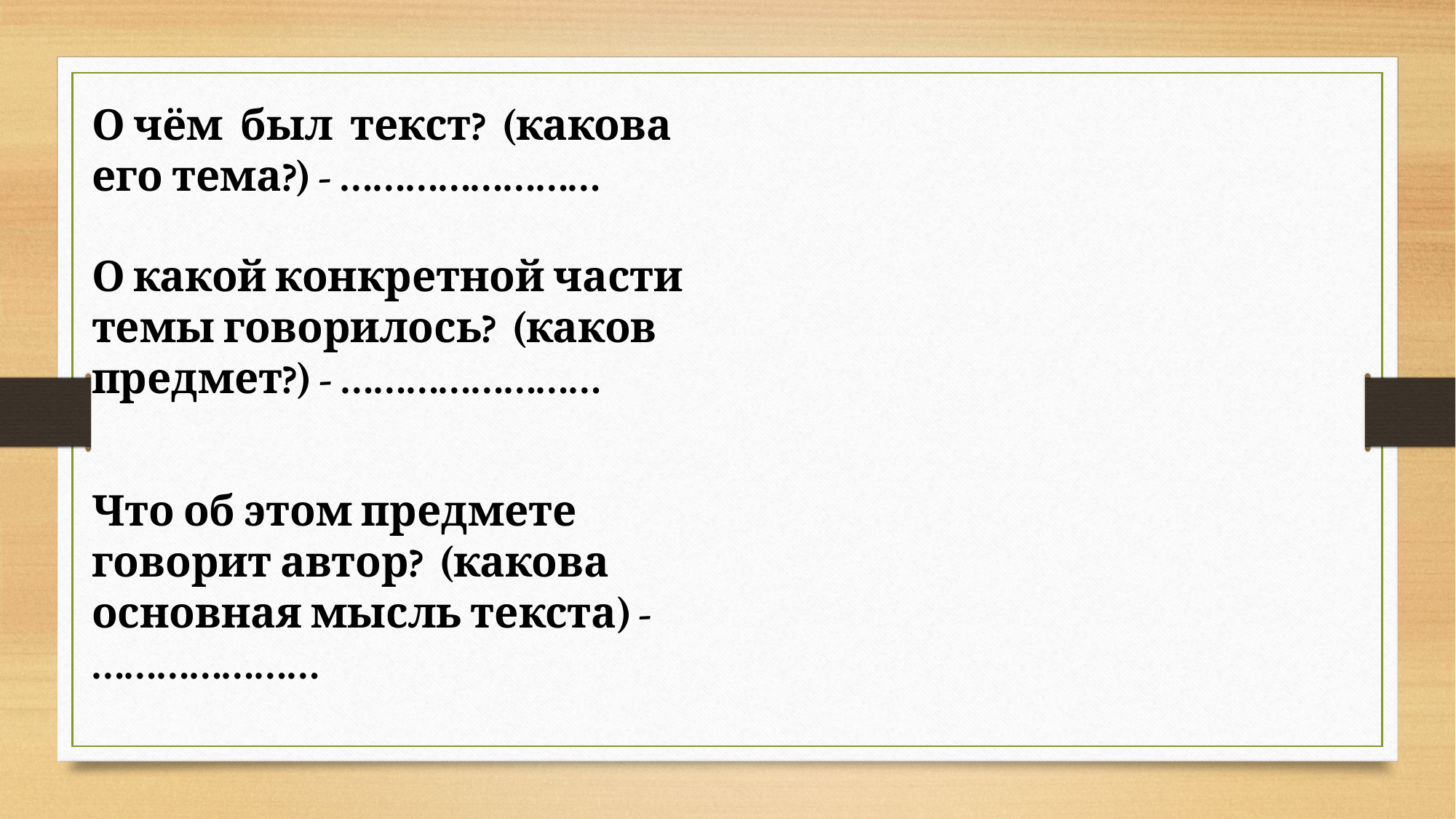

О чём  был  текст?  (какова его тема?) - ……………………
О какой конкретной части темы говорилось?  (каков
предмет?) - ……………………
Что об этом предмете говорит автор?  (какова основная мысль текста) - …………………